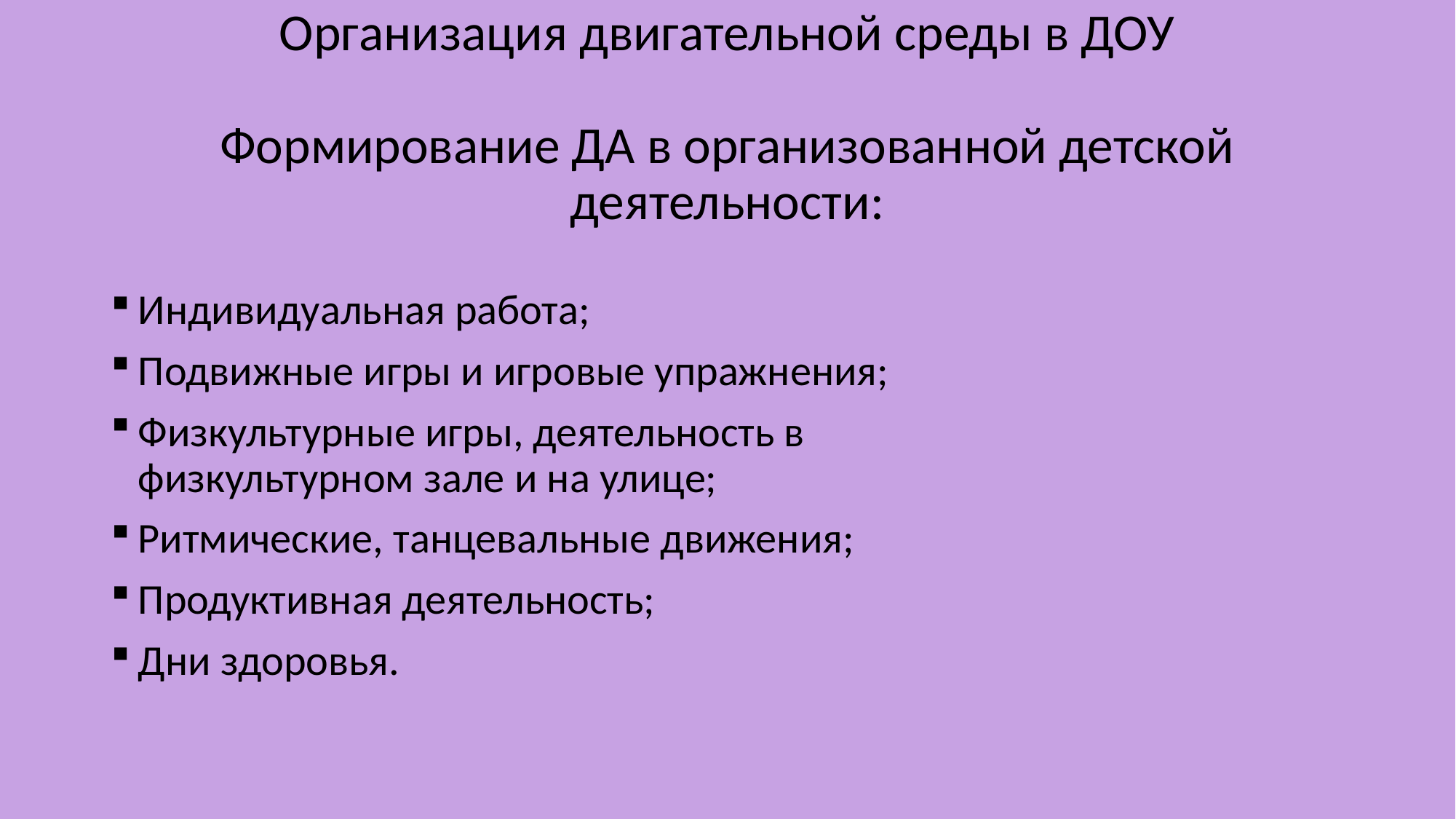

# Организация двигательной среды в ДОУ Формирование ДА в организованной детской деятельности:
Индивидуальная работа;
Подвижные игры и игровые упражнения;
Физкультурные игры, деятельность в физкультурном зале и на улице;
Ритмические, танцевальные движения;
Продуктивная деятельность;
Дни здоровья.